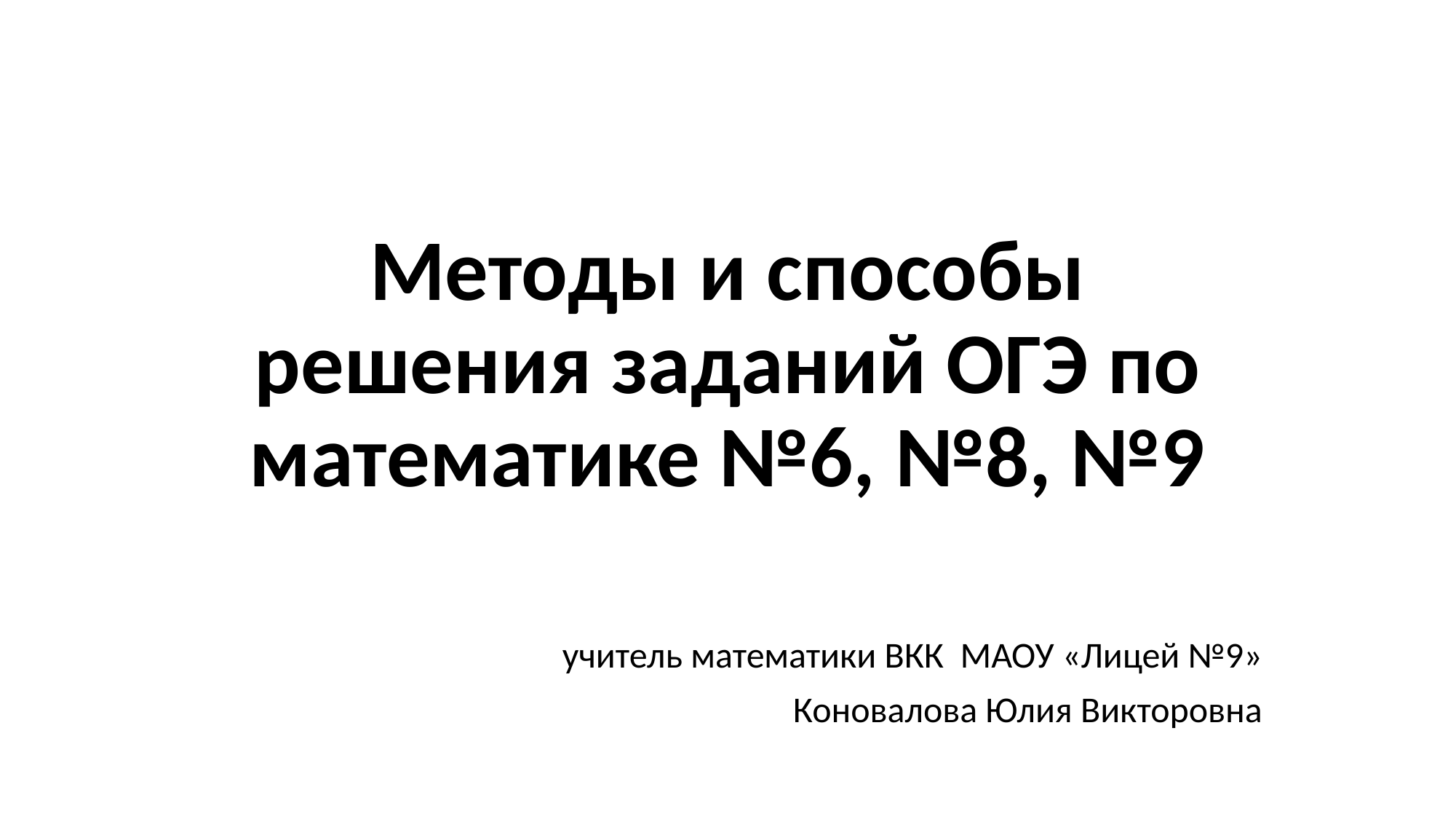

# Методы и способы решения заданий ОГЭ по математике №6, №8, №9
учитель математики ВКК  МАОУ «Лицей №9»
Коновалова Юлия Викторовна